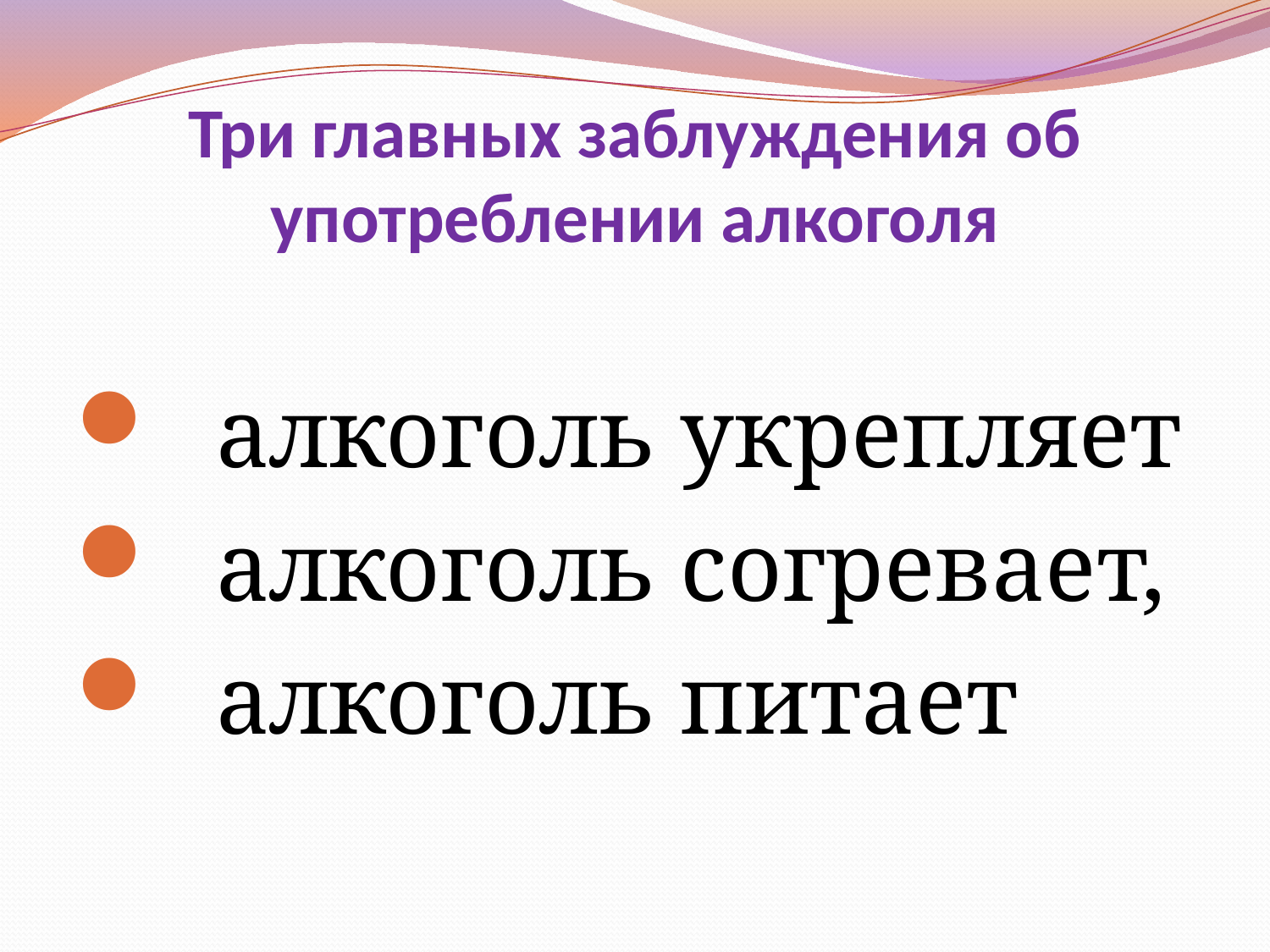

# Три главных заблуждения об употреблении алкоголя
  алкоголь укрепляет
  алкоголь согревает,
  алкоголь питает